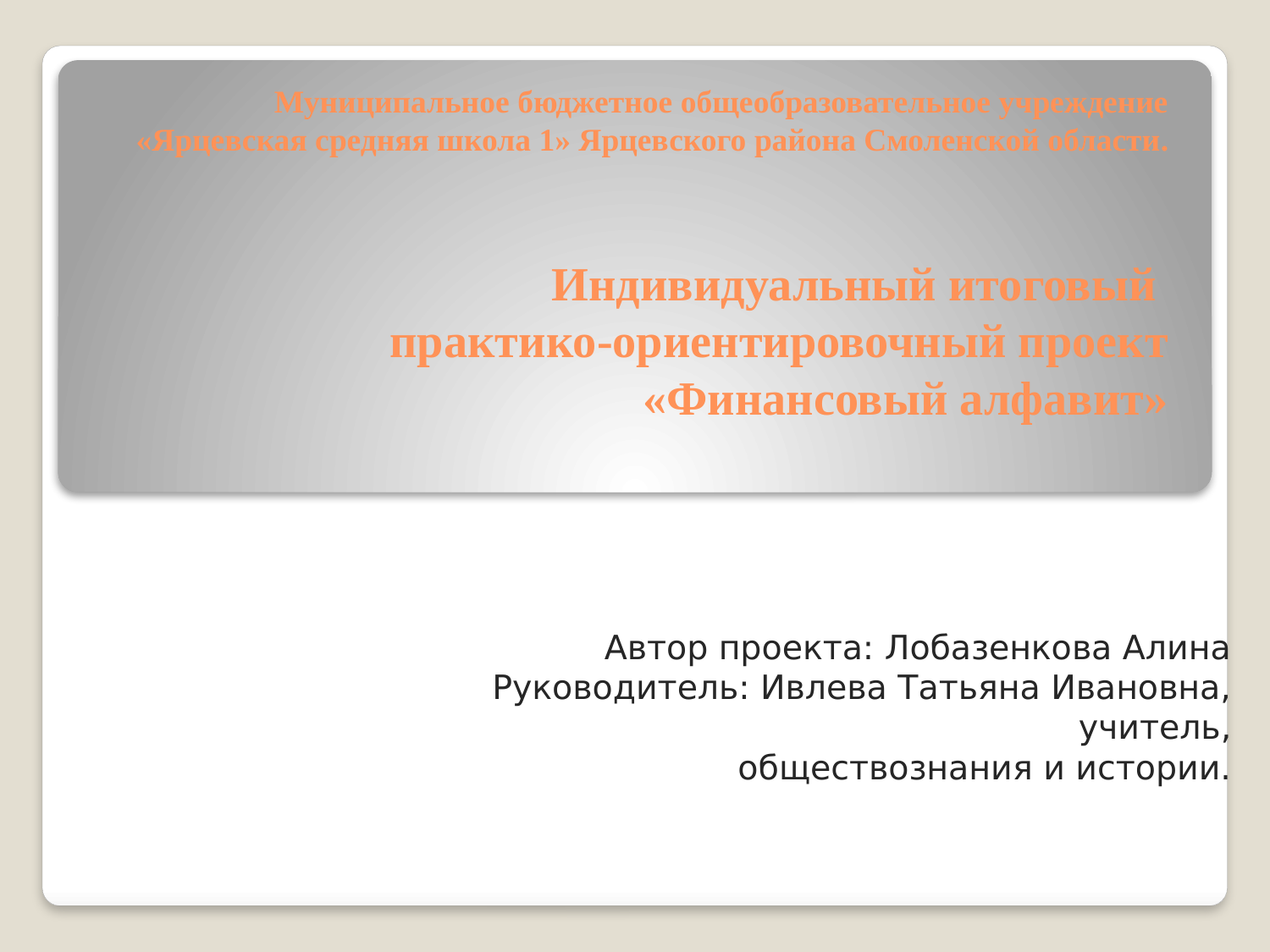

# Муниципальное бюджетное общеобразовательное учреждение «Ярцевская средняя школа 1» Ярцевского района Смоленской области. Индивидуальный итоговый практико-ориентировочный проект «Финансовый алфавит»
Автор проекта: Лобазенкова Алина
Руководитель: Ивлева Татьяна Ивановна, учитель,
обществознания и истории.